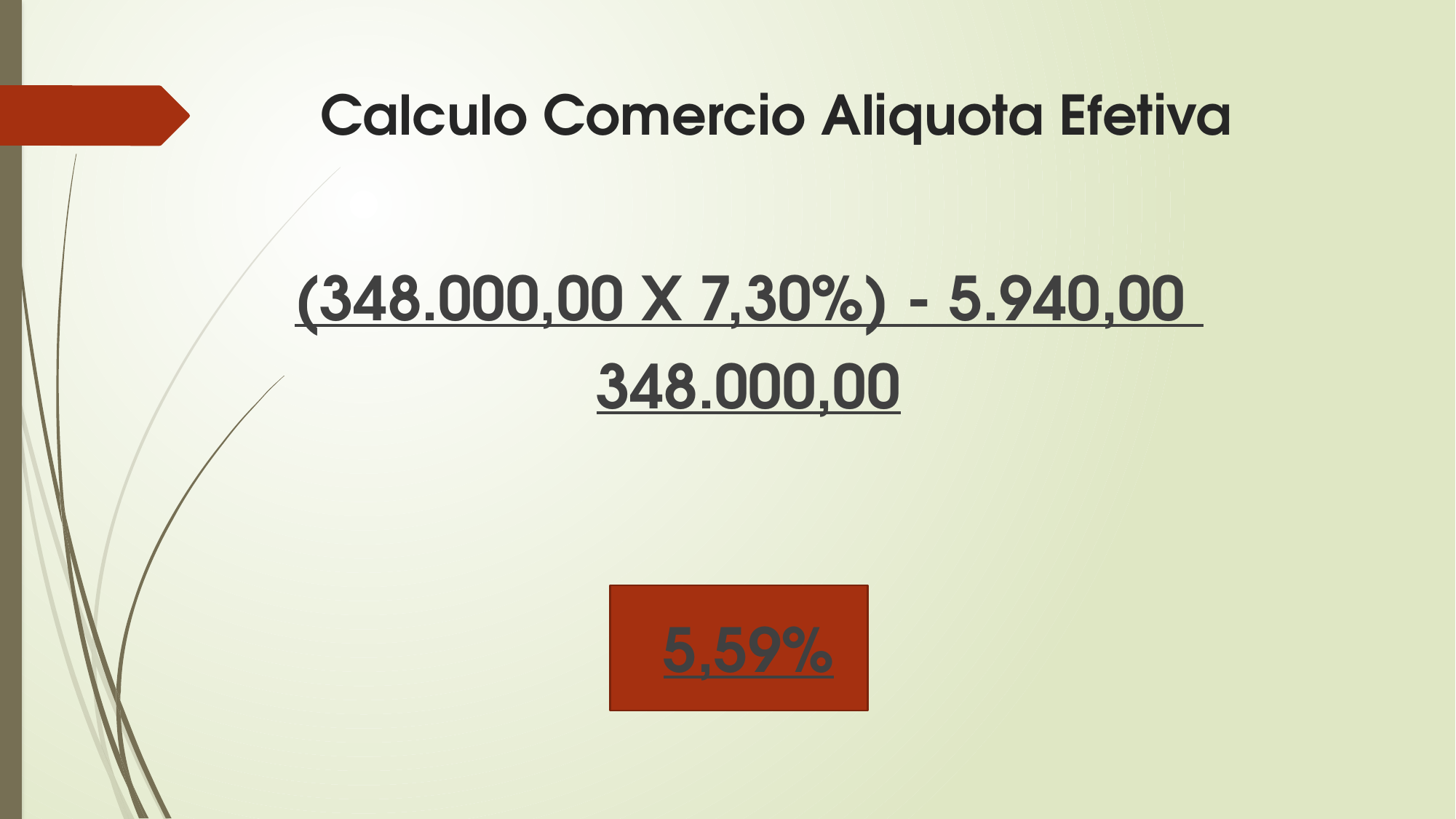

# Calculo Comercio Aliquota Efetiva
(348.000,00 X 7,30%) - 5.940,00
348.000,00

5,59%